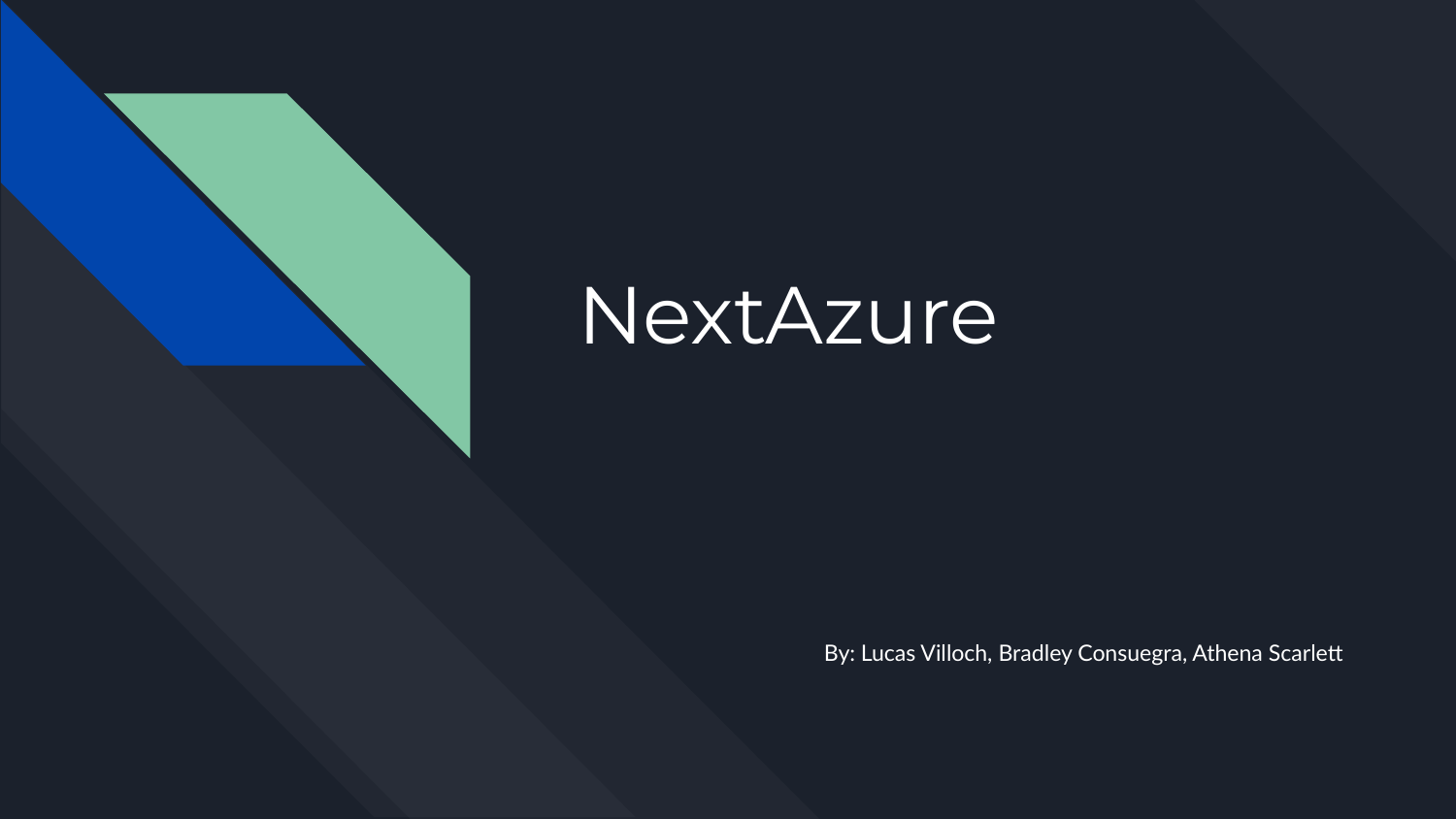

# NextAzure
By: Lucas Villoch, Bradley Consuegra, Athena Scarlett